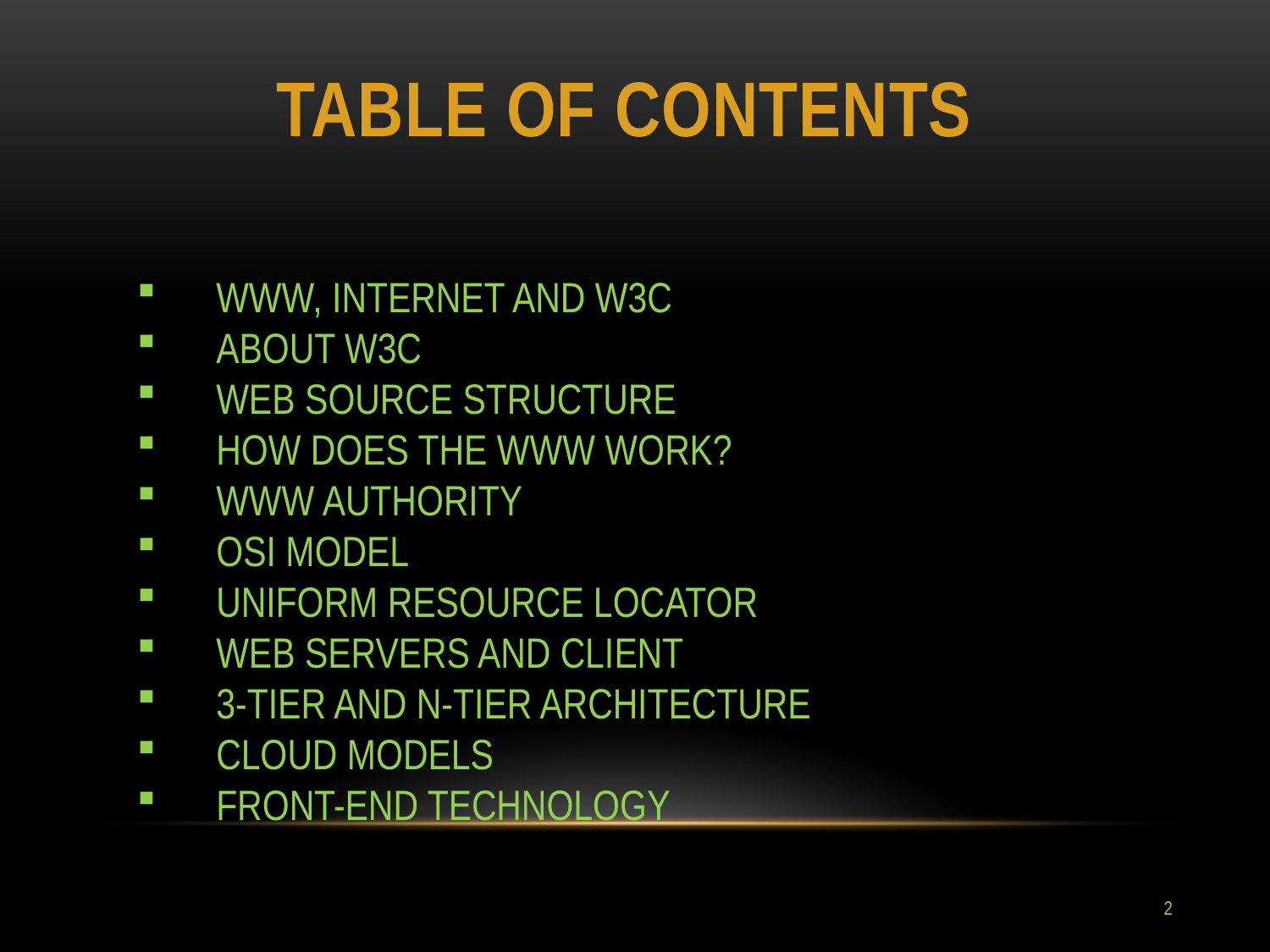

# Table of Contents

WWW, INTERNET AND W3C
ABOUT W3C
WEB SOURCE STRUCTURE
HOW DOES THE WWW WORK?
WWW AUTHORITY
OSI MODEL
UNIFORM RESOURCE LOCATOR
WEB SERVERS AND CLIENT
3-TIER AND N-TIER ARCHITECTURE
CLOUD MODELS
FRONT-END TECHNOLOGY
2